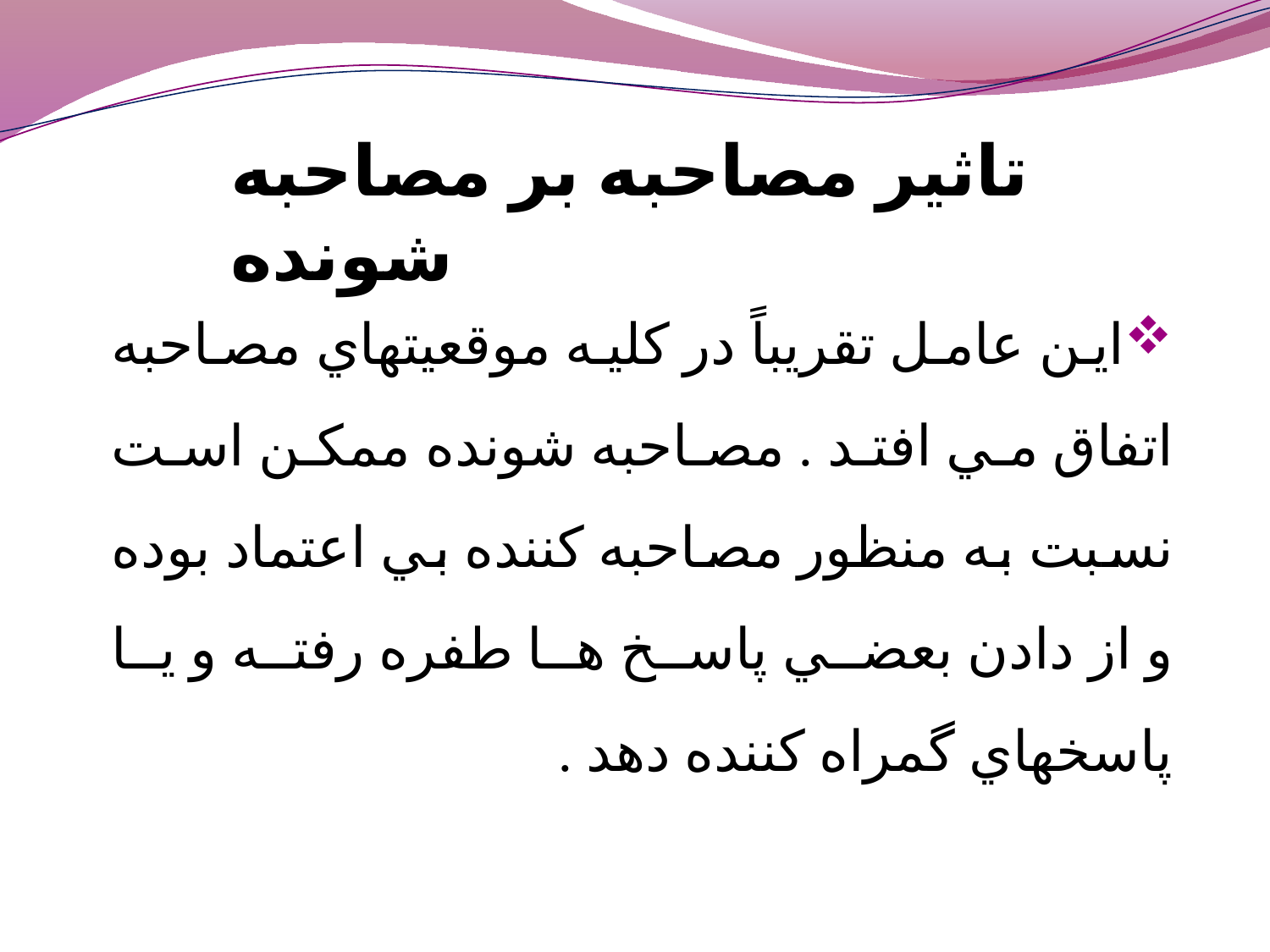

تاثیر مصاحبه بر مصاحبه شونده
اين عامل تقريباً در كليه موقعيتهاي مصاحبه اتفاق مي افتد . مصاحبه شونده ممكن است نسبت به منظور مصاحبه كننده بي اعتماد بوده و از دادن بعضي پاسخ ها طفره رفته و يا پاسخهاي گمراه كننده دهد .